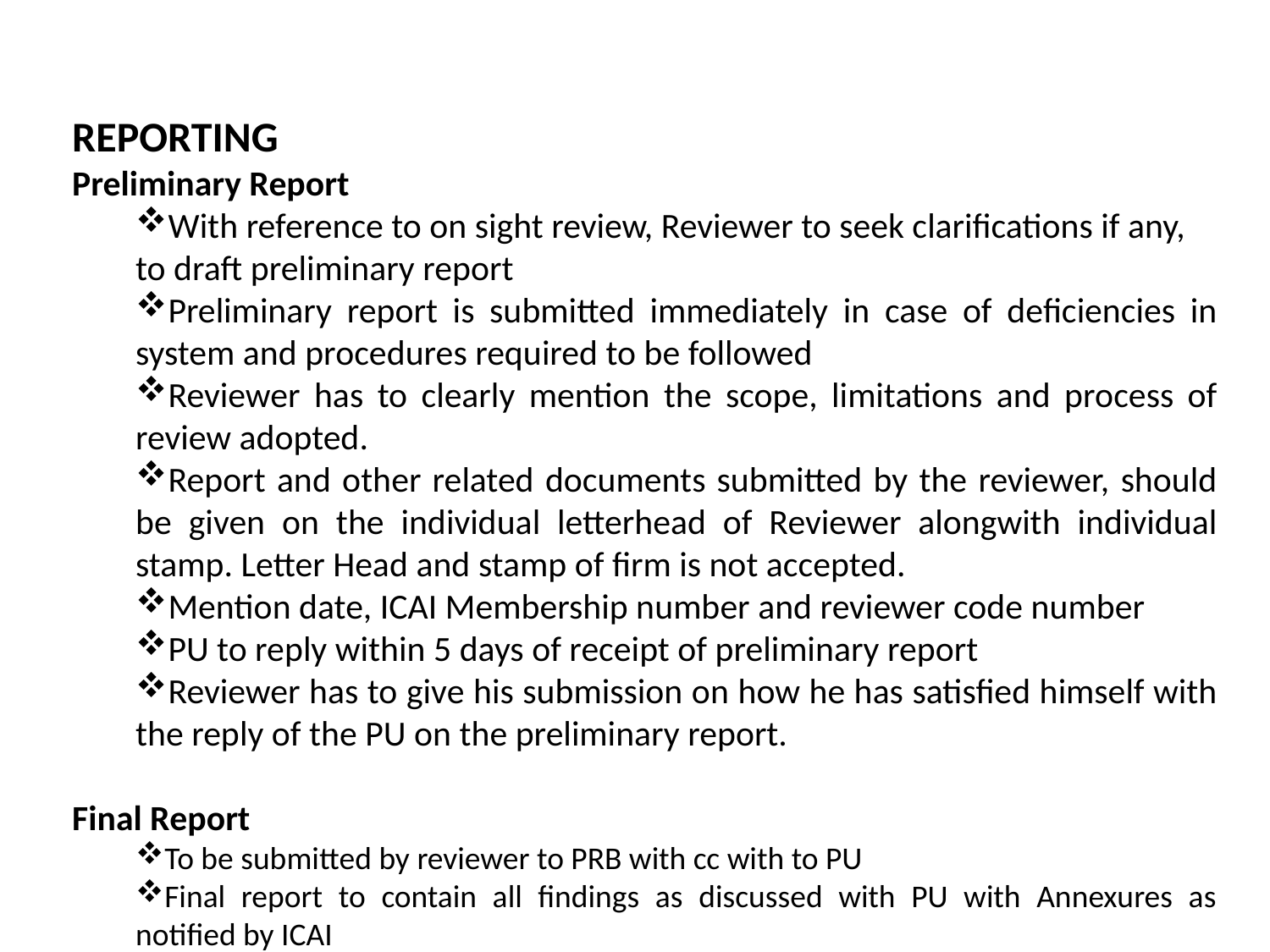

REPORTING
Preliminary Report
With reference to on sight review, Reviewer to seek clarifications if any, to draft preliminary report
Preliminary report is submitted immediately in case of deficiencies in system and procedures required to be followed
Reviewer has to clearly mention the scope, limitations and process of review adopted.
Report and other related documents submitted by the reviewer, should be given on the individual letterhead of Reviewer alongwith individual stamp. Letter Head and stamp of firm is not accepted.
Mention date, ICAI Membership number and reviewer code number
PU to reply within 5 days of receipt of preliminary report
Reviewer has to give his submission on how he has satisfied himself with the reply of the PU on the preliminary report.

Final Report
To be submitted by reviewer to PRB with cc with to PU
Final report to contain all findings as discussed with PU with Annexures as notified by ICAI